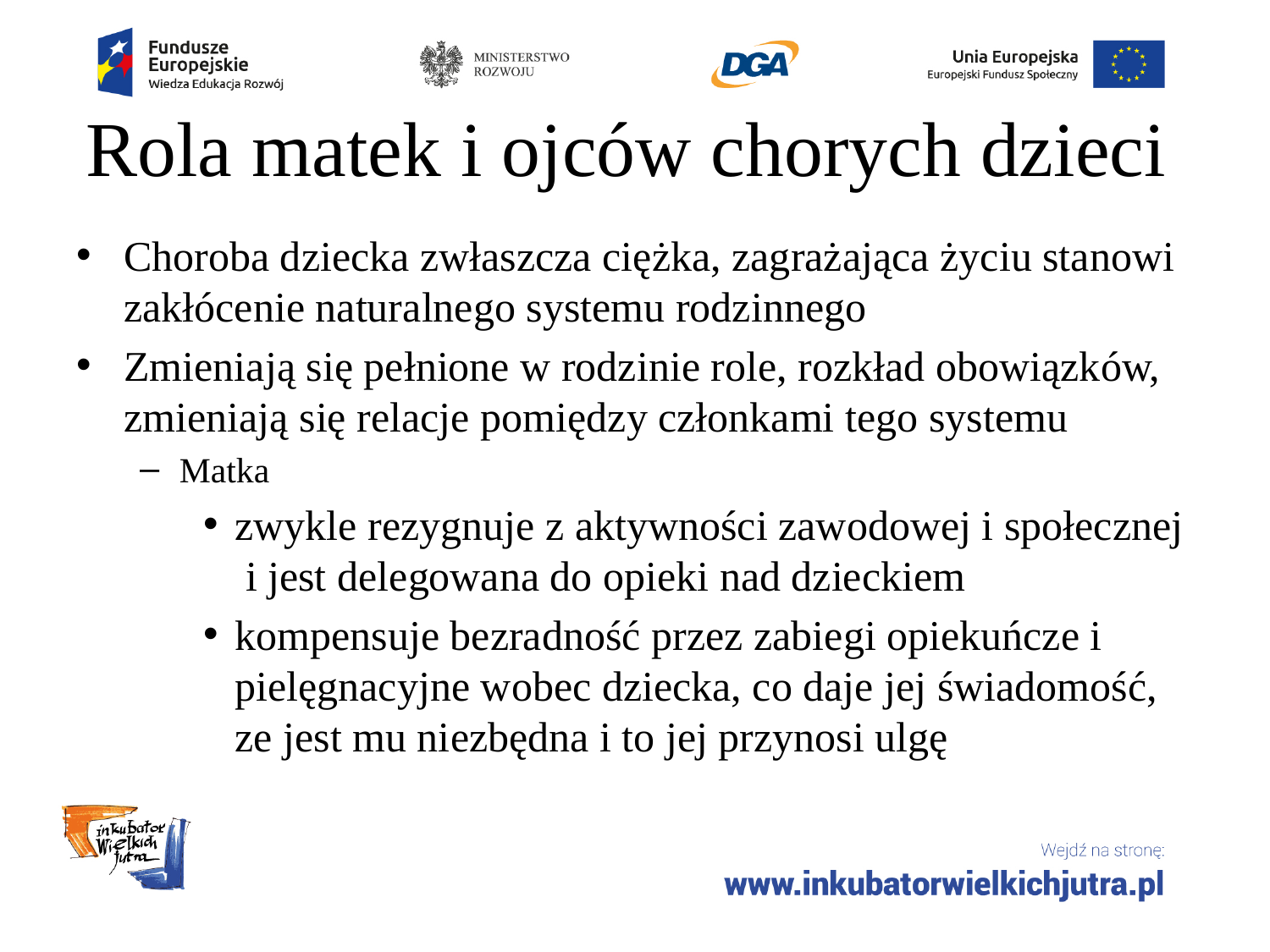

# Rola matek i ojców chorych dzieci
Choroba dziecka zwłaszcza ciężka, zagrażająca życiu stanowi zakłócenie naturalnego systemu rodzinnego
Zmieniają się pełnione w rodzinie role, rozkład obowiązków, zmieniają się relacje pomiędzy członkami tego systemu
Matka
zwykle rezygnuje z aktywności zawodowej i społecznej  i jest delegowana do opieki nad dzieckiem
kompensuje bezradność przez zabiegi opiekuńcze i pielęgnacyjne wobec dziecka, co daje jej świadomość, ze jest mu niezbędna i to jej przynosi ulgę